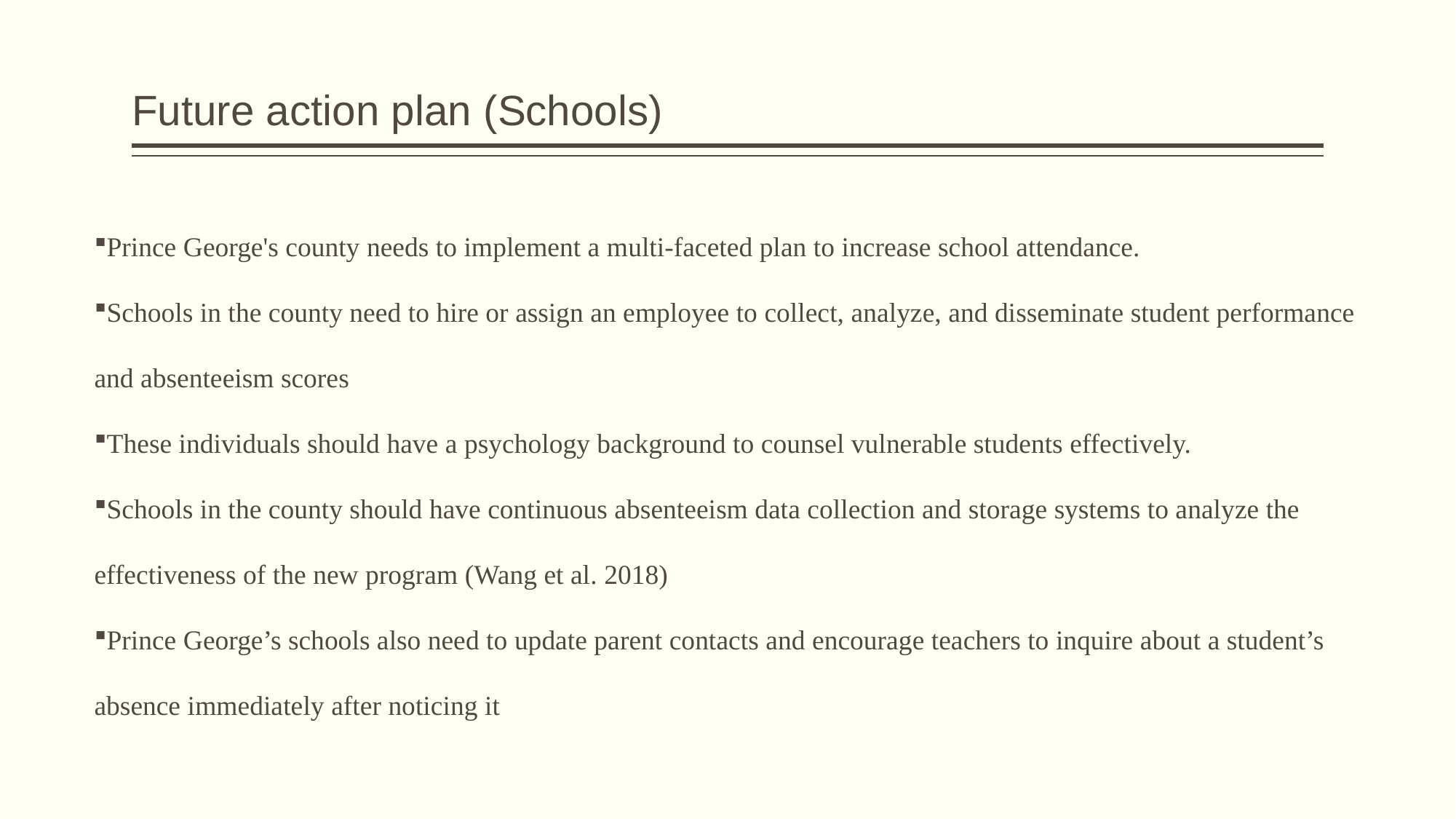

# Future action plan (Schools)
Prince George's county needs to implement a multi-faceted plan to increase school attendance.
Schools in the county need to hire or assign an employee to collect, analyze, and disseminate student performance and absenteeism scores
These individuals should have a psychology background to counsel vulnerable students effectively.
Schools in the county should have continuous absenteeism data collection and storage systems to analyze the effectiveness of the new program (Wang et al. 2018)
Prince George’s schools also need to update parent contacts and encourage teachers to inquire about a student’s absence immediately after noticing it